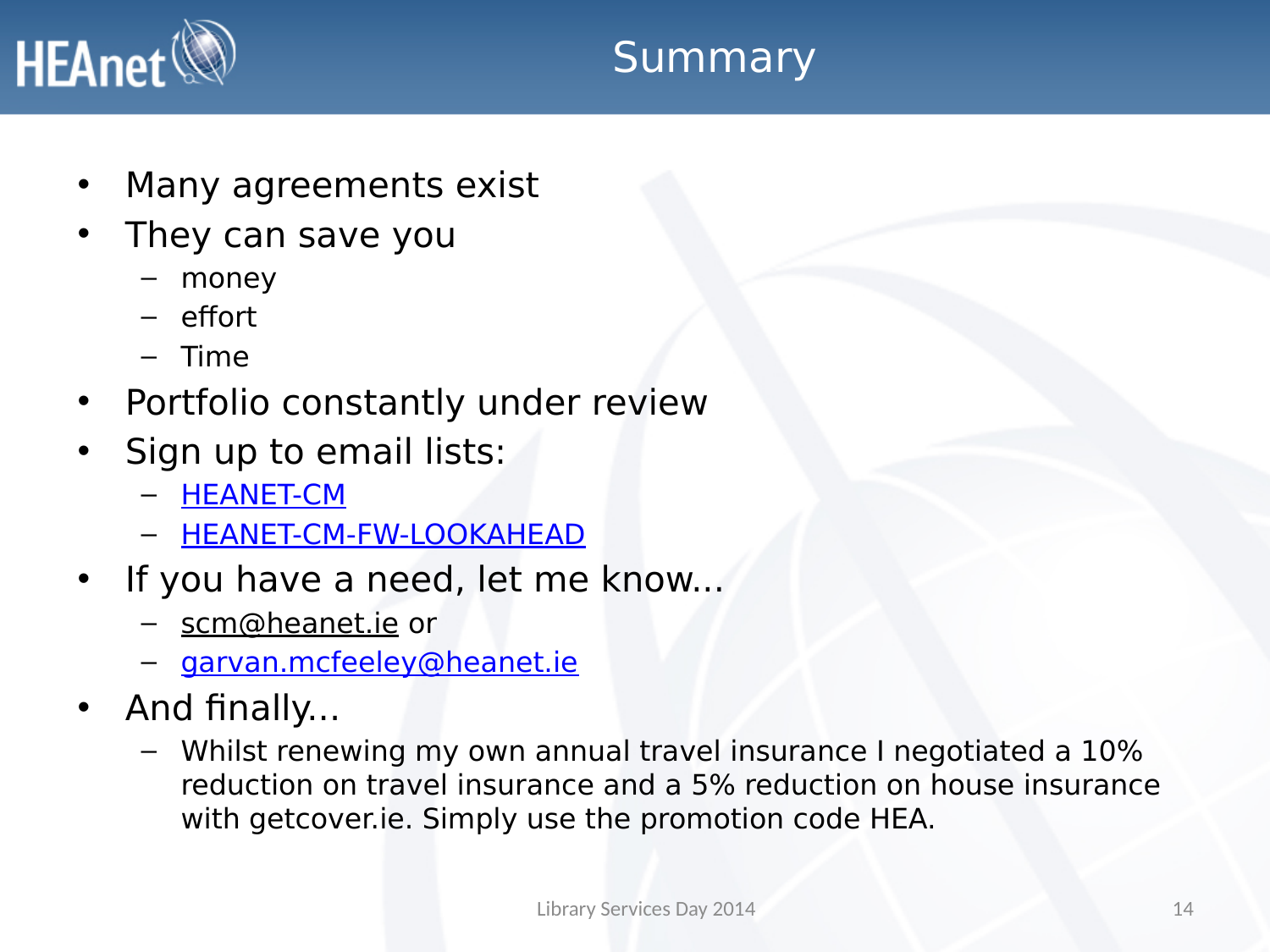

# Summary
Many agreements exist
They can save you
money
effort
Time
Portfolio constantly under review
Sign up to email lists:
HEANET-CM
HEANET-CM-FW-LOOKAHEAD
If you have a need, let me know...
scm@heanet.ie or
garvan.mcfeeley@heanet.ie
And finally...
Whilst renewing my own annual travel insurance I negotiated a 10% reduction on travel insurance and a 5% reduction on house insurance with getcover.ie. Simply use the promotion code HEA.

Library Services Day 2014
14